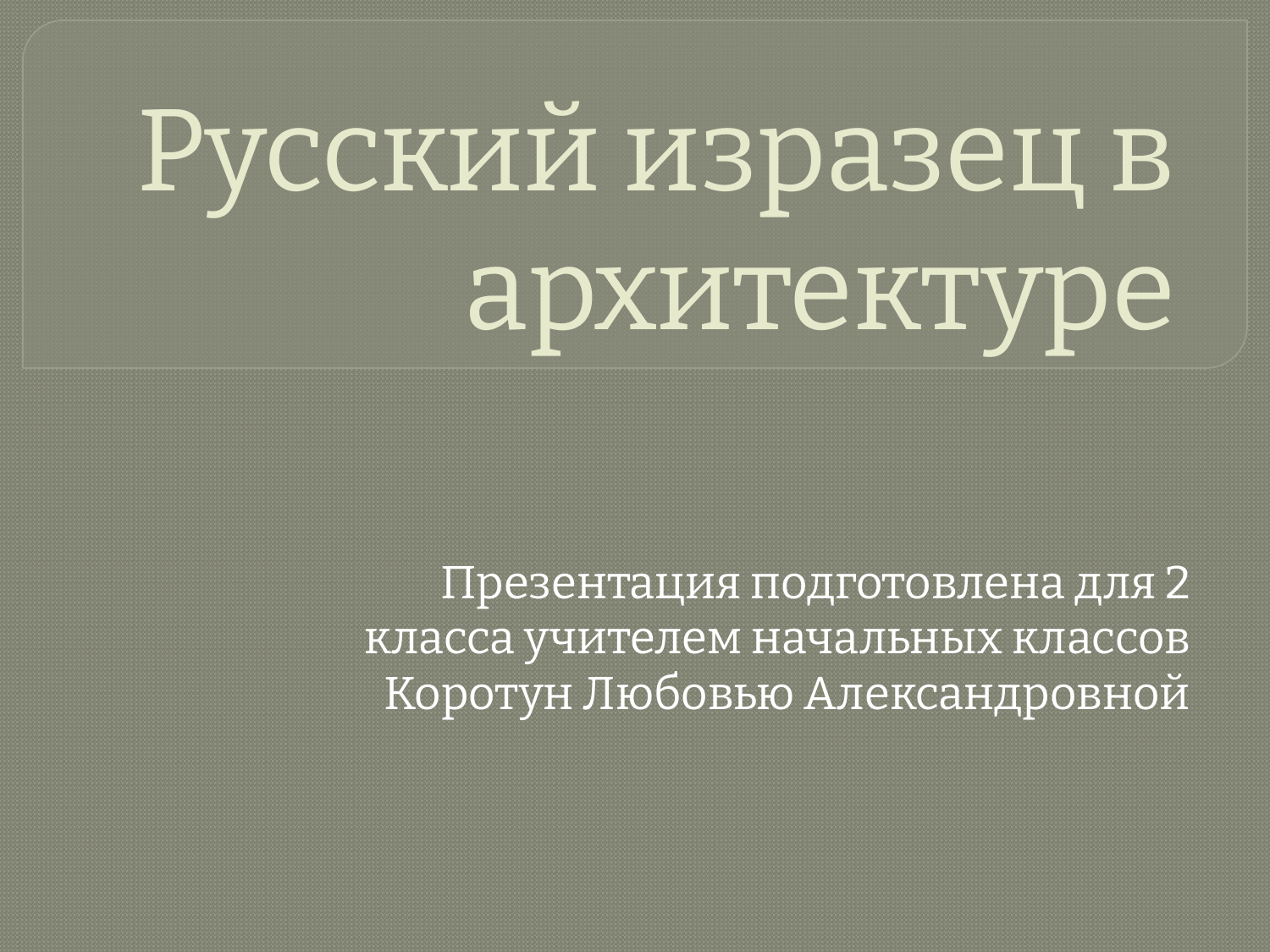

# Русский изразец в архитектуре
Презентация подготовлена для 2 класса учителем начальных классов
Коротун Любовью Александровной